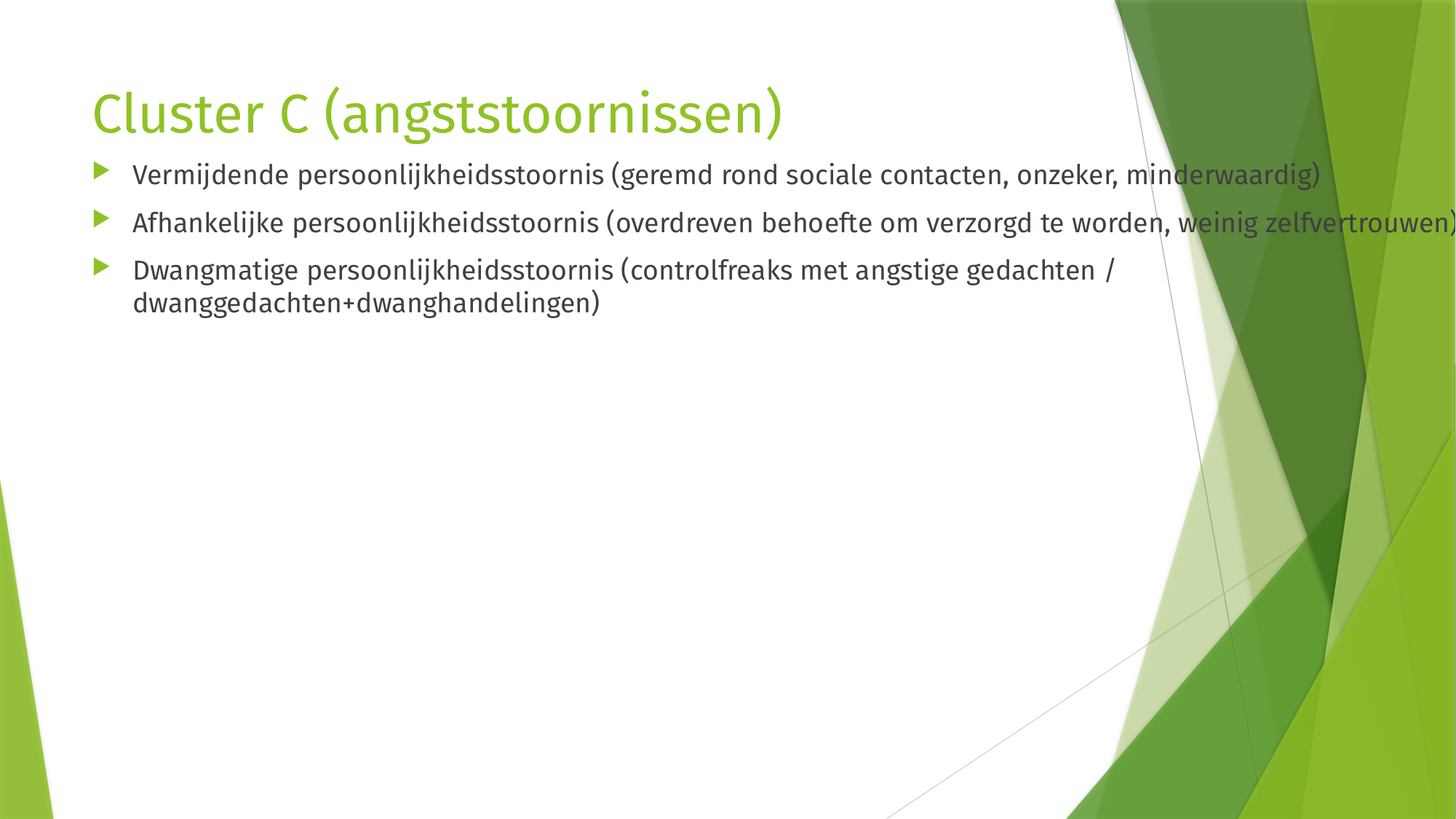

# Cluster C (angststoornissen)
Vermijdende persoonlijkheidsstoornis (geremd rond sociale contacten, onzeker, minderwaardig)
Afhankelijke persoonlijkheidsstoornis (overdreven behoefte om verzorgd te worden, weinig zelfvertrouwen)
Dwangmatige persoonlijkheidsstoornis (controlfreaks met angstige gedachten / dwanggedachten+dwanghandelingen)